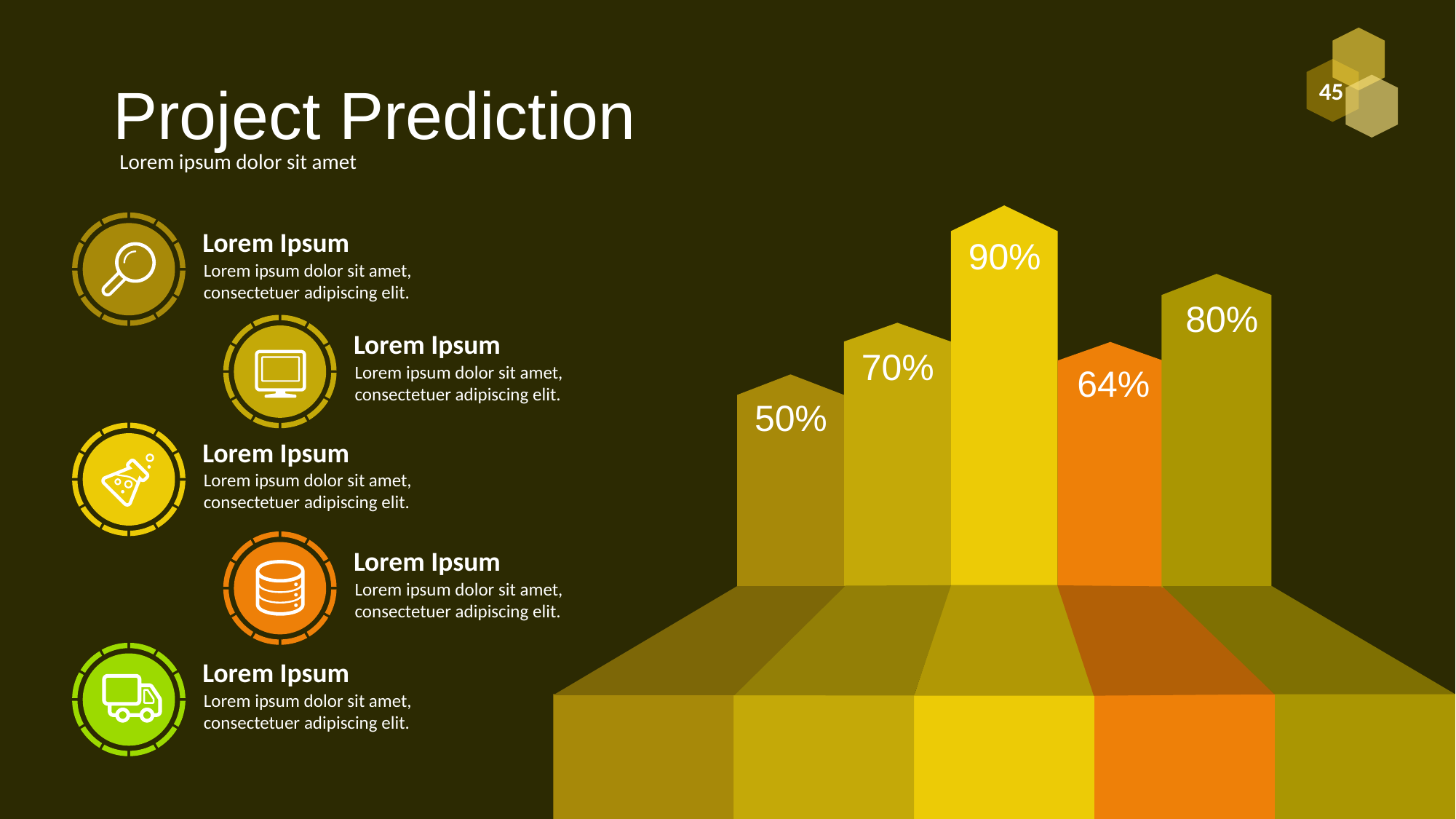

# Project Prediction
Lorem ipsum dolor sit amet

Lorem Ipsum
90%

Lorem ipsum dolor sit amet, consectetuer adipiscing elit.

80%

Lorem Ipsum

70%

64%
Lorem ipsum dolor sit amet, consectetuer adipiscing elit.

50%

Lorem Ipsum

Lorem ipsum dolor sit amet, consectetuer adipiscing elit.

Lorem Ipsum

Lorem ipsum dolor sit amet, consectetuer adipiscing elit.

Lorem Ipsum

Lorem ipsum dolor sit amet, consectetuer adipiscing elit.